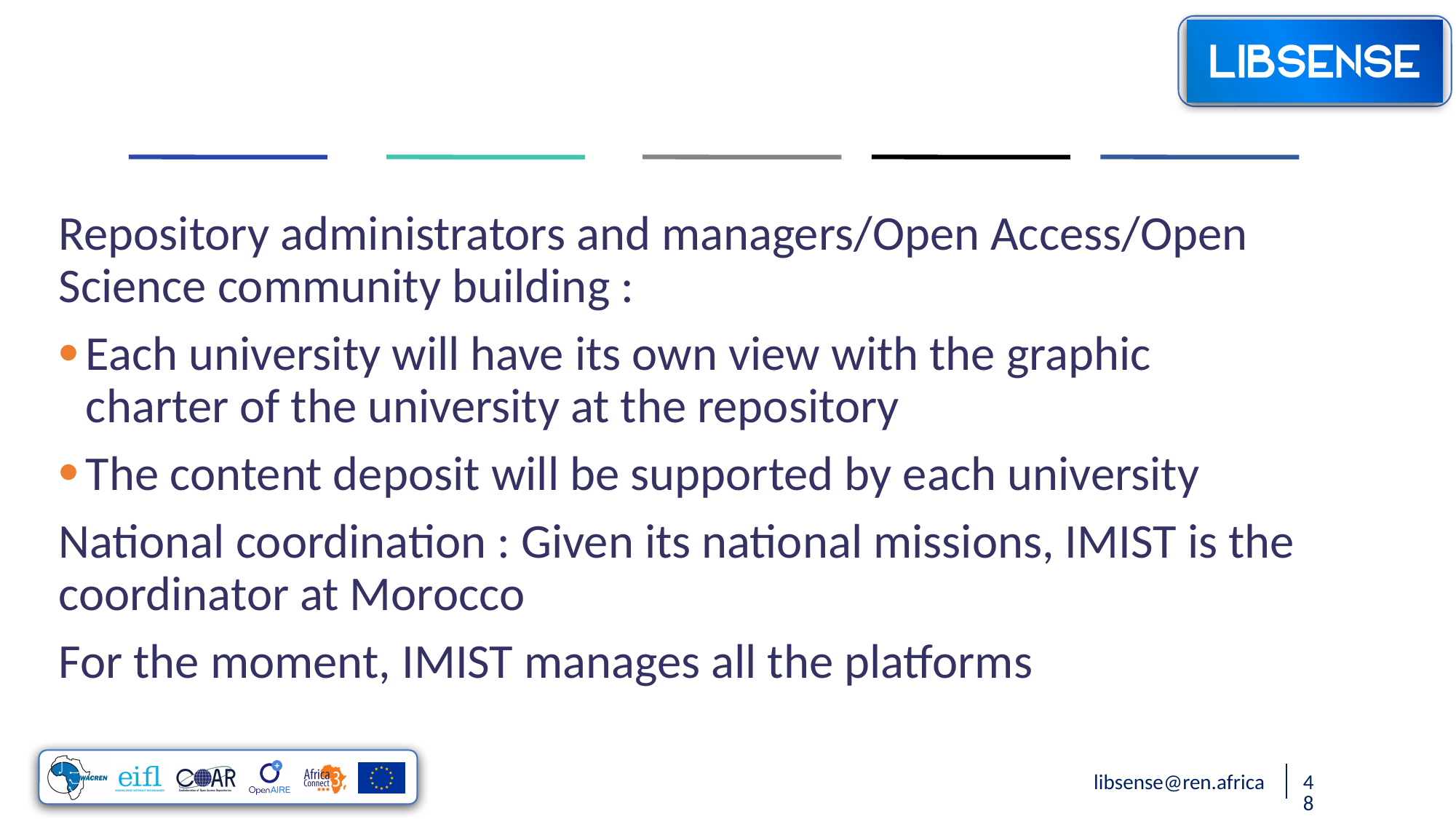

Repository administrators and managers/Open Access/Open Science community building :
Each university will have its own view with the graphic charter of the university at the repository
The content deposit will be supported by each university
National coordination : Given its national missions, IMIST is the coordinator at Morocco
For the moment, IMIST manages all the platforms

libsense@ren.africa
48